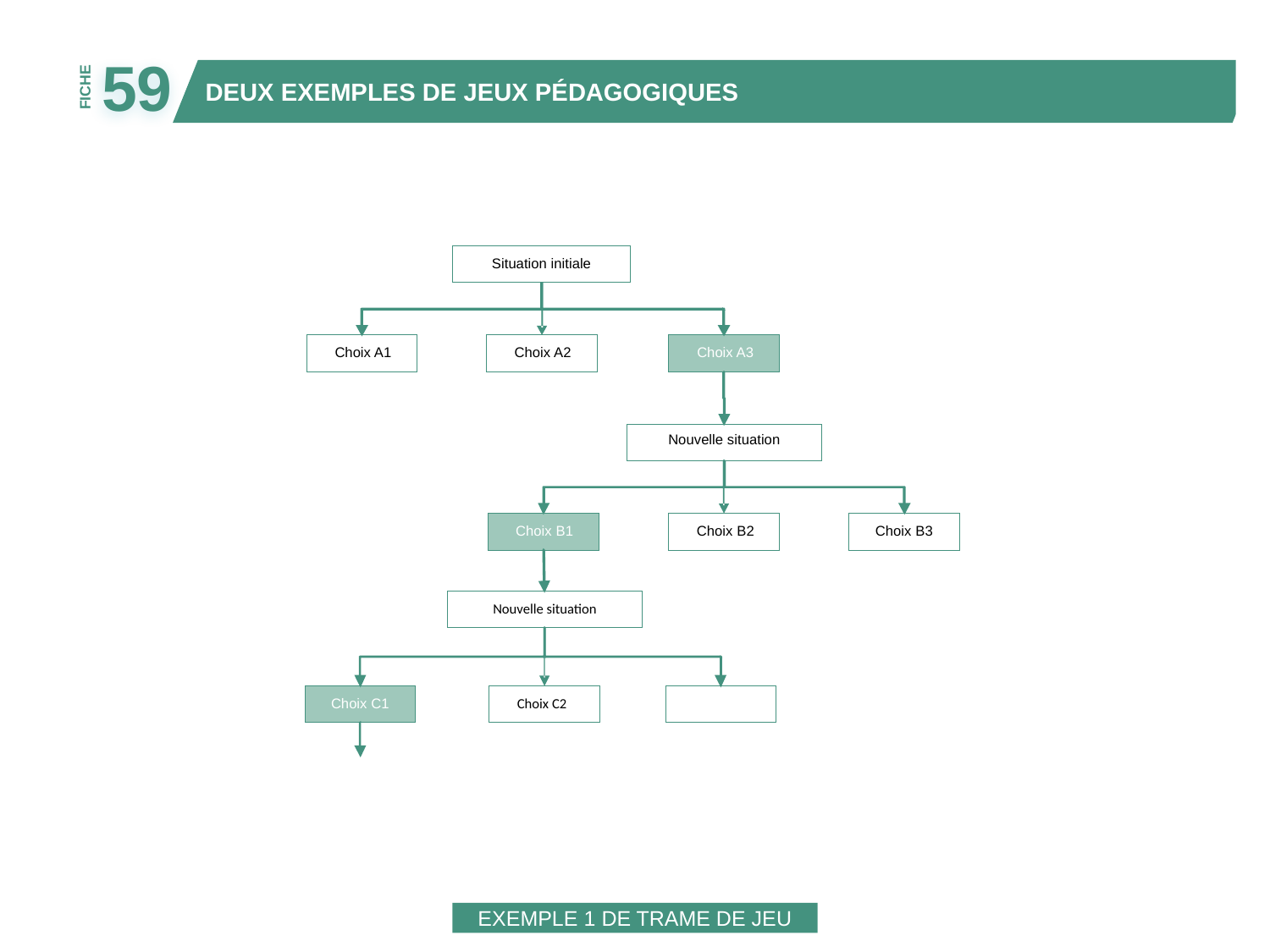

59

DEUX EXEMPLES DE JEUX PÉDAGOGIQUES
FICHE

Situation initiale

Choix A1
Choix A2
Choix A3

Nouvelle situation

Choix B1
Choix B2
Choix B3

Nouvelle situation

Choix C1
Choix C2

EXEMPLE 1 DE TRAME DE JEU